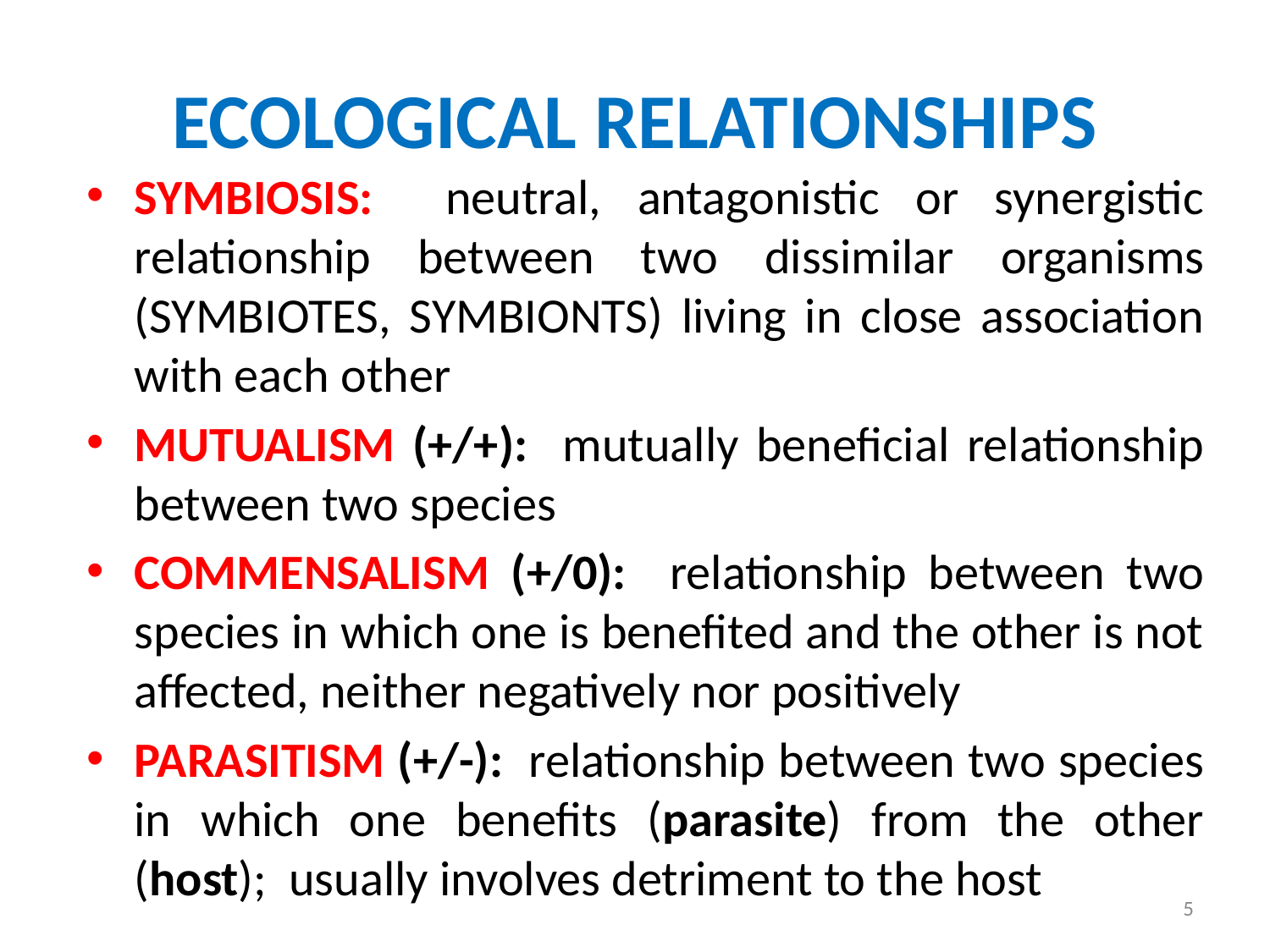

# ECOLOGICAL RELATIONSHIPS
SYMBIOSIS:  neutral, antagonistic or synergistic relationship between two dissimilar organisms (SYMBIOTES, SYMBIONTS) living in close association with each other
MUTUALISM (+/+):  mutually beneficial relationship between two species
COMMENSALISM (+/0):  relationship between two species in which one is benefited and the other is not affected, neither negatively nor positively
PARASITISM (+/-):  relationship between two species in which one benefits (parasite) from the other (host);  usually involves detriment to the host

5